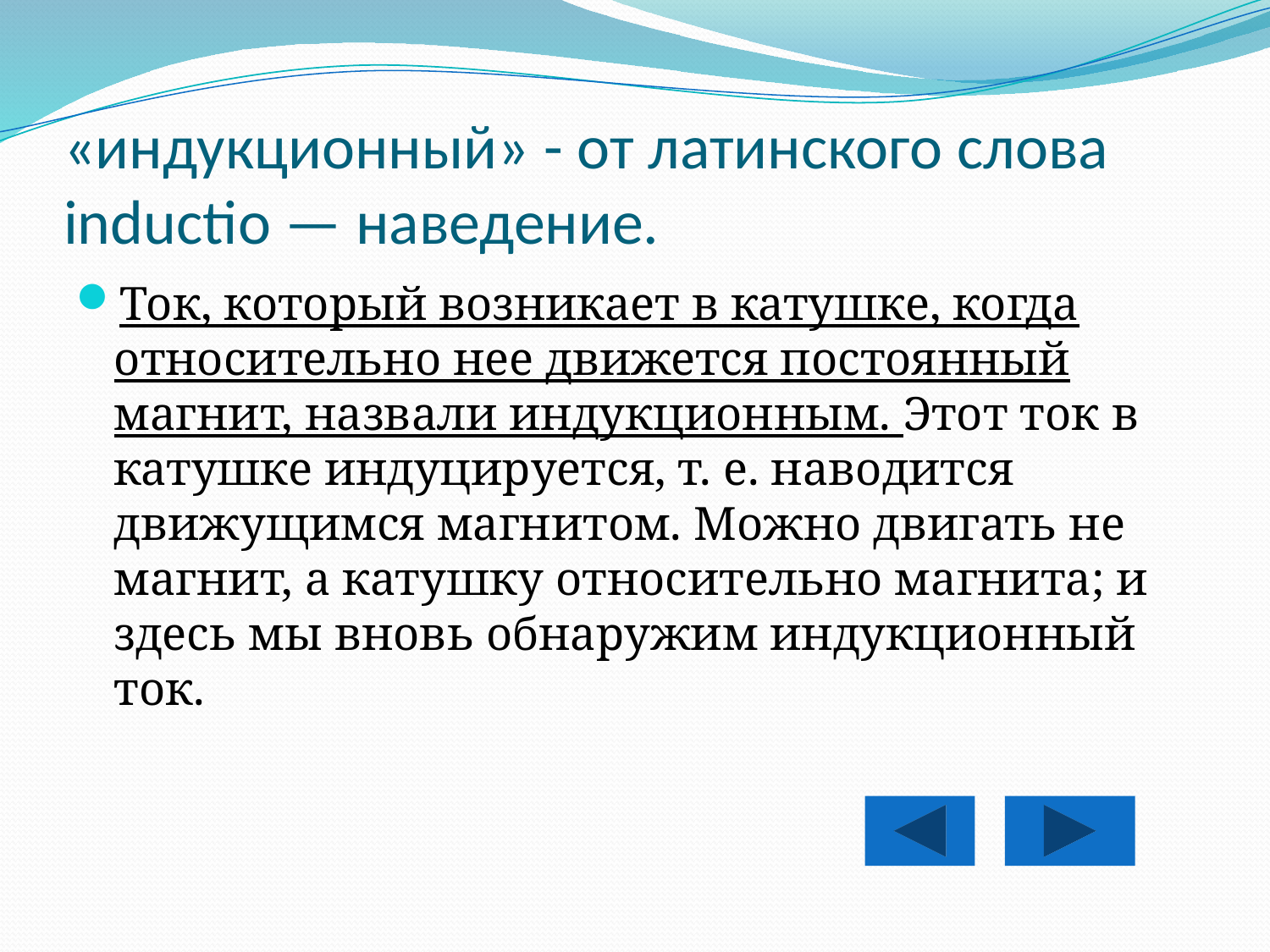

# «индукционный» - от латинского слова inductio — наведение.
Ток, который возникает в катушке, когда относительно нее движется постоянный магнит, назвали индукционным. Этот ток в катушке индуцируется, т. е. наводится движущимся магнитом. Можно двигать не магнит, а катушку относительно магнита; и здесь мы вновь обнаружим индукционный ток.